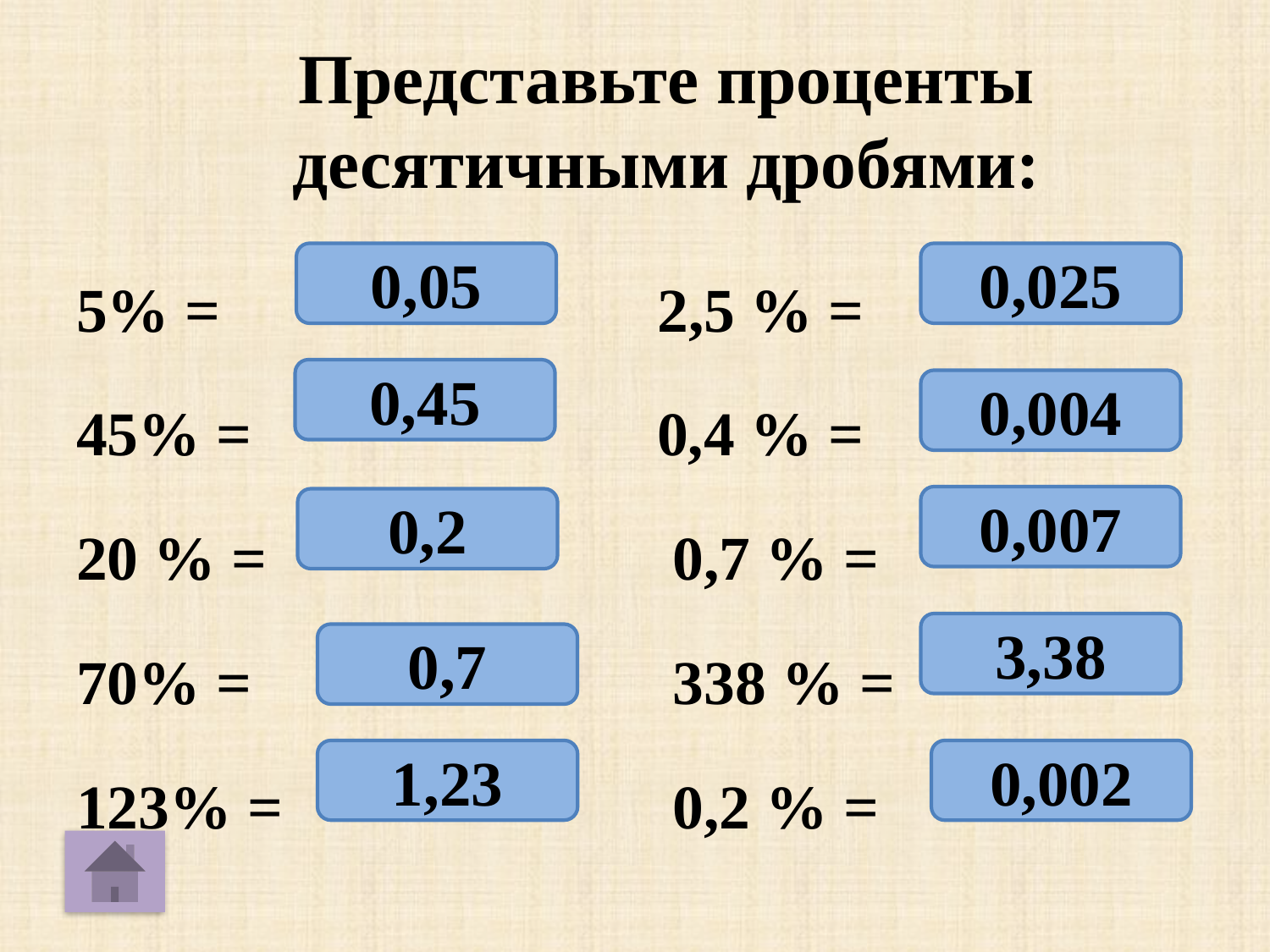

# Представьте проценты десятичными дробями:
5% =                            2,5 % =
45% =                          0,4 % =
20 % =                          0,7 % =
70% =                           338 % =
123% =                         0,2 % =
0,05
0,025
0,45
0,004
0,007
0,2
3,38
0,7
1,23
0,002